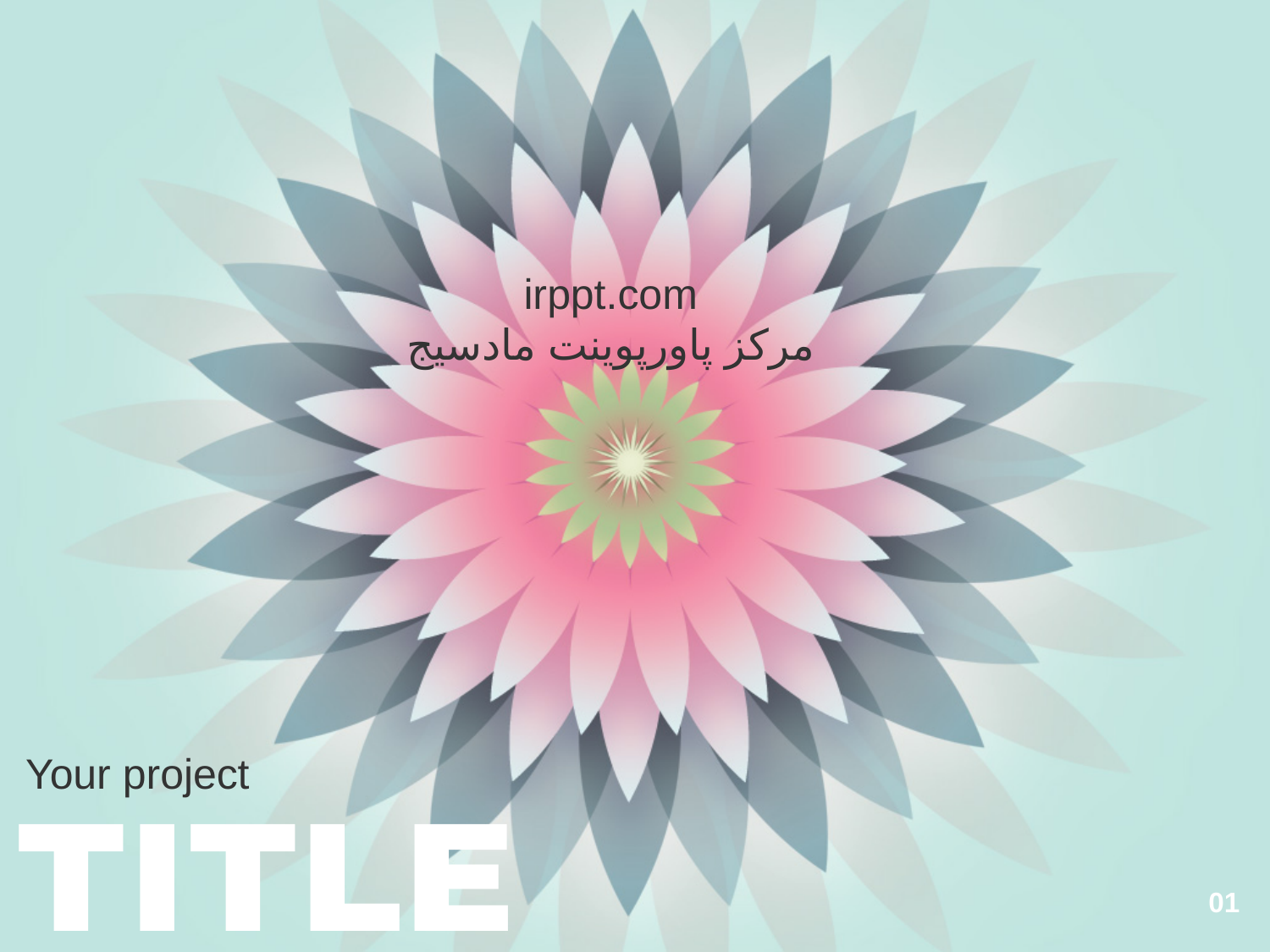

irppt.com
مرکز پاورپوینت مادسیج

TITLE

Your project
01